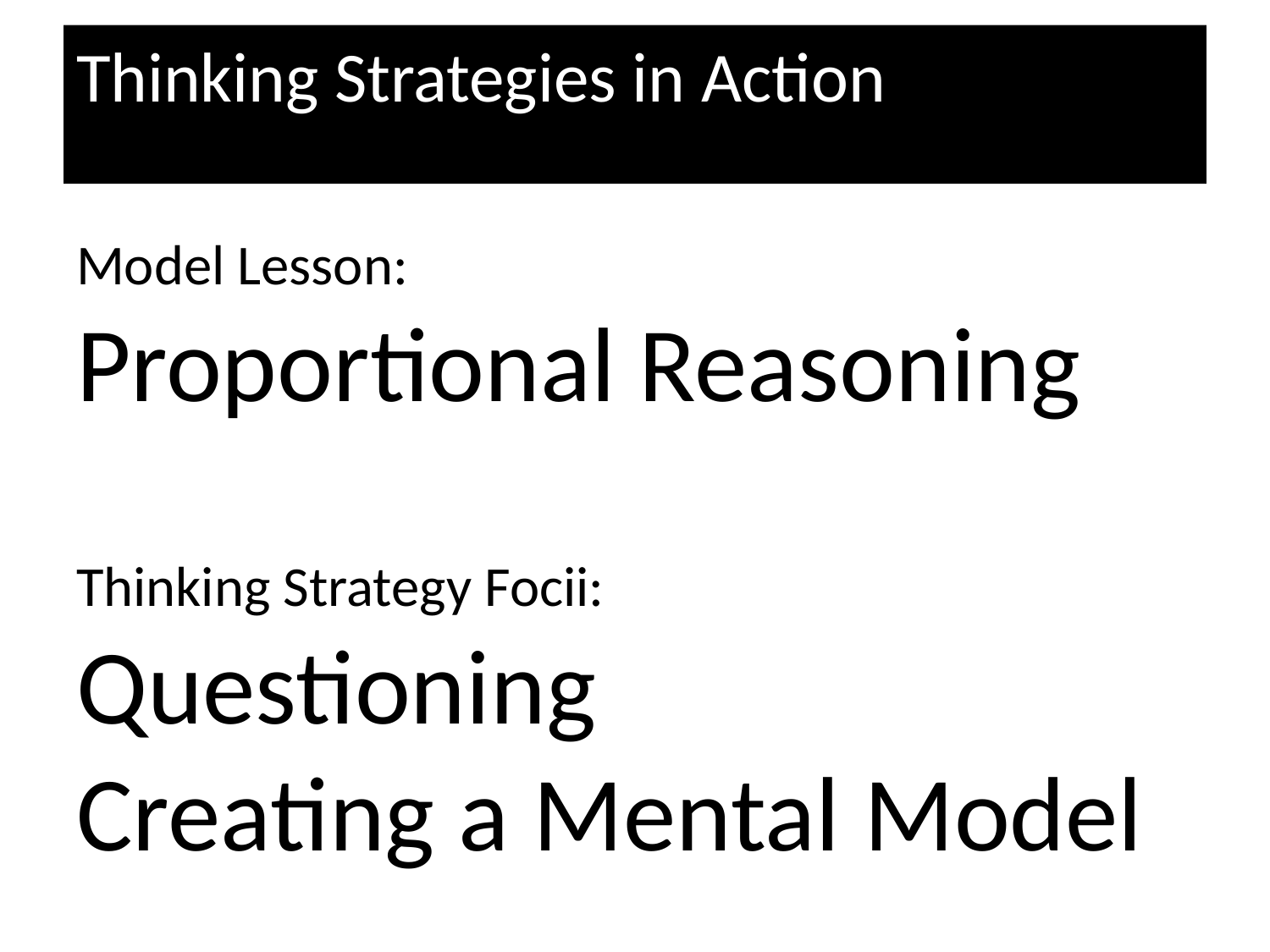

# Thinking Strategies in Action
Model Lesson:
Proportional Reasoning

Thinking Strategy Focii:
Questioning
Creating a Mental Model